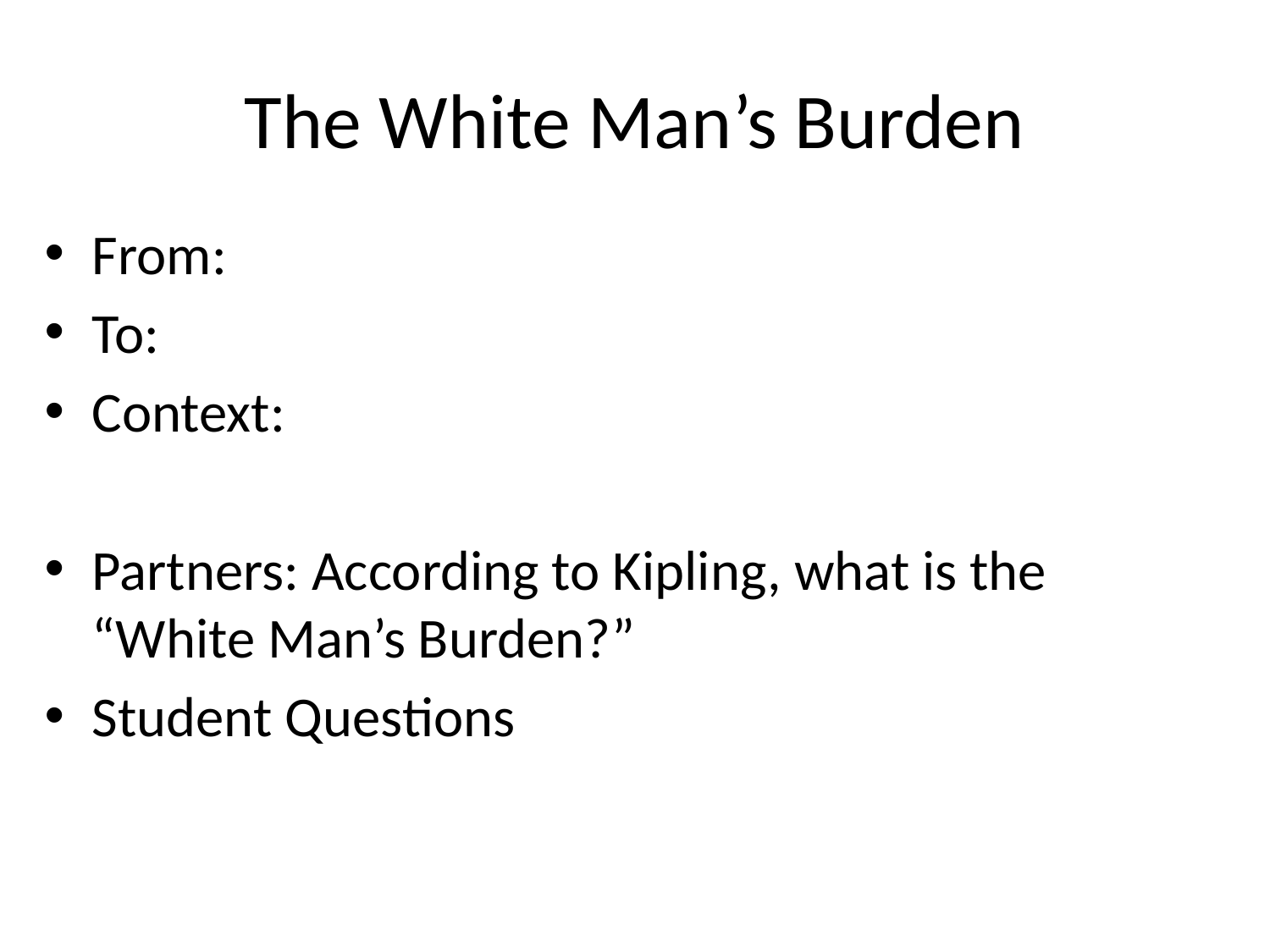

# The White Man’s Burden
From:
To:
Context:

Partners: According to Kipling, what is the “White Man’s Burden?”
Student Questions